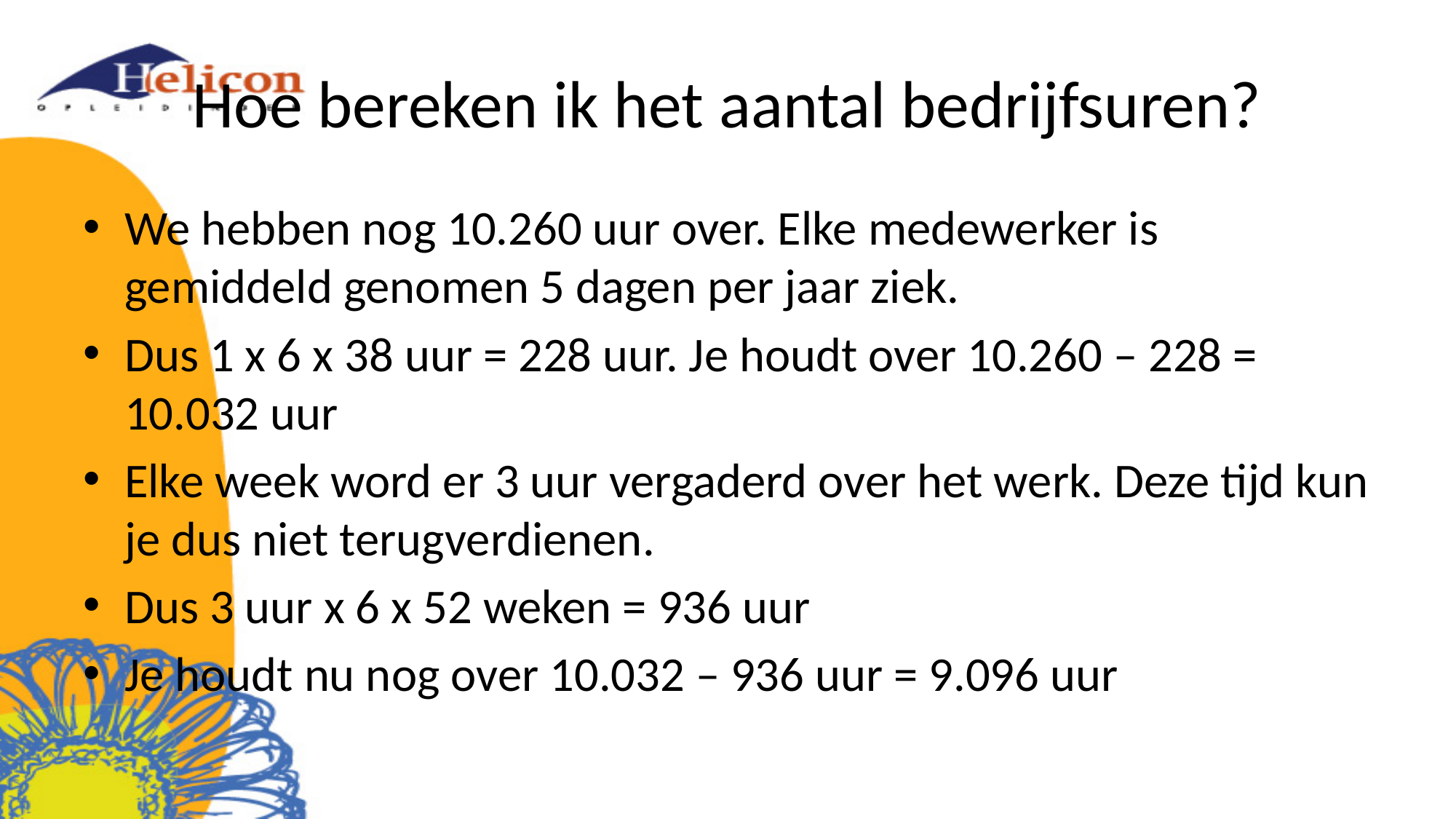

# Hoe bereken ik het aantal bedrijfsuren?
We hebben nog 10.260 uur over. Elke medewerker is gemiddeld genomen 5 dagen per jaar ziek.
Dus 1 x 6 x 38 uur = 228 uur. Je houdt over 10.260 – 228 = 10.032 uur
Elke week word er 3 uur vergaderd over het werk. Deze tijd kun je dus niet terugverdienen.
Dus 3 uur x 6 x 52 weken = 936 uur
Je houdt nu nog over 10.032 – 936 uur = 9.096 uur